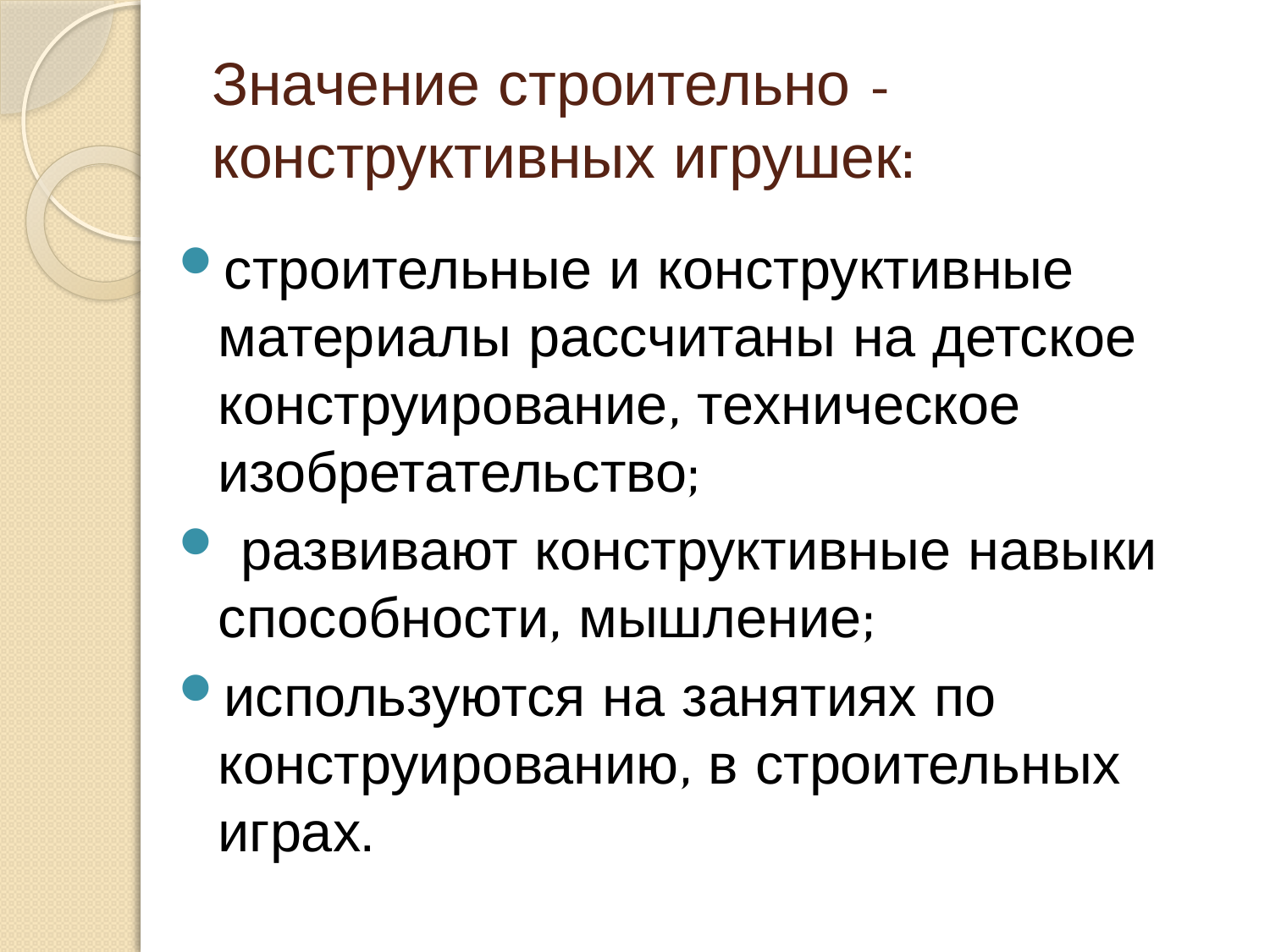

# Значение строительно - конструктивных игрушек:
строительные и конструктивные материалы рассчитаны на детское конструирование, техническое изобретательство;
 развивают конструктивные навыки способности, мышление;
используются на занятиях по конструированию, в строительных играх.